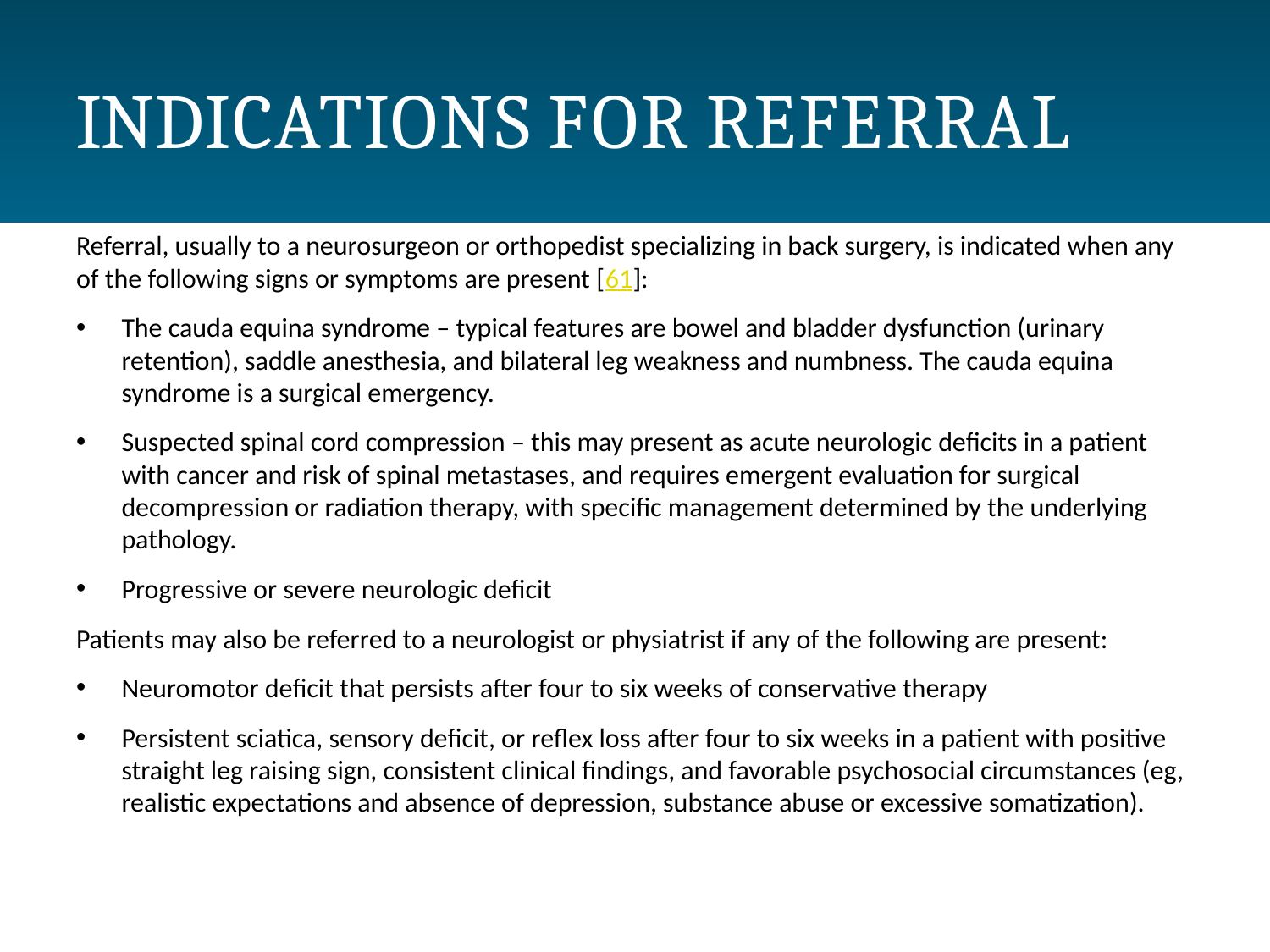

# INDICATIONS FOR REFERRAL
Referral, usually to a neurosurgeon or orthopedist specializing in back surgery, is indicated when any of the following signs or symptoms are present [61]:
The cauda equina syndrome – typical features are bowel and bladder dysfunction (urinary retention), saddle anesthesia, and bilateral leg weakness and numbness. The cauda equina syndrome is a surgical emergency.
Suspected spinal cord compression – this may present as acute neurologic deficits in a patient with cancer and risk of spinal metastases, and requires emergent evaluation for surgical decompression or radiation therapy, with specific management determined by the underlying pathology.
Progressive or severe neurologic deficit
Patients may also be referred to a neurologist or physiatrist if any of the following are present:
Neuromotor deficit that persists after four to six weeks of conservative therapy
Persistent sciatica, sensory deficit, or reflex loss after four to six weeks in a patient with positive straight leg raising sign, consistent clinical findings, and favorable psychosocial circumstances (eg, realistic expectations and absence of depression, substance abuse or excessive somatization).